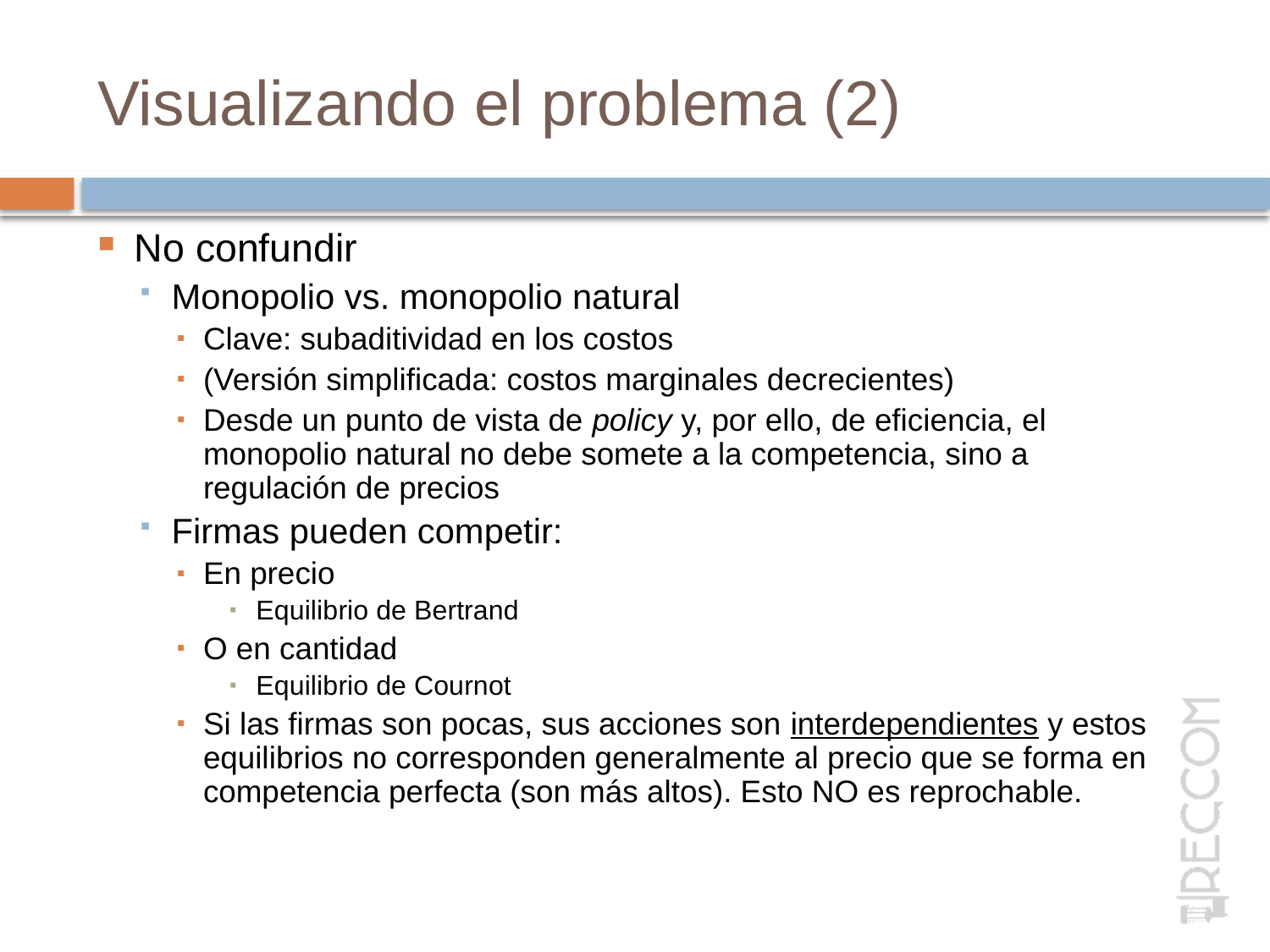

# Visualizando el problema (2)
No confundir
Monopolio vs. monopolio natural
Clave: subaditividad en los costos
(Versión simplificada: costos marginales decrecientes)
Desde un punto de vista de policy y, por ello, de eficiencia, el monopolio natural no debe somete a la competencia, sino a regulación de precios
Firmas pueden competir:
En precio
Equilibrio de Bertrand
O en cantidad
Equilibrio de Cournot
Si las firmas son pocas, sus acciones son interdependientes y estos equilibrios no corresponden generalmente al precio que se forma en competencia perfecta (son más altos). Esto NO es reprochable.